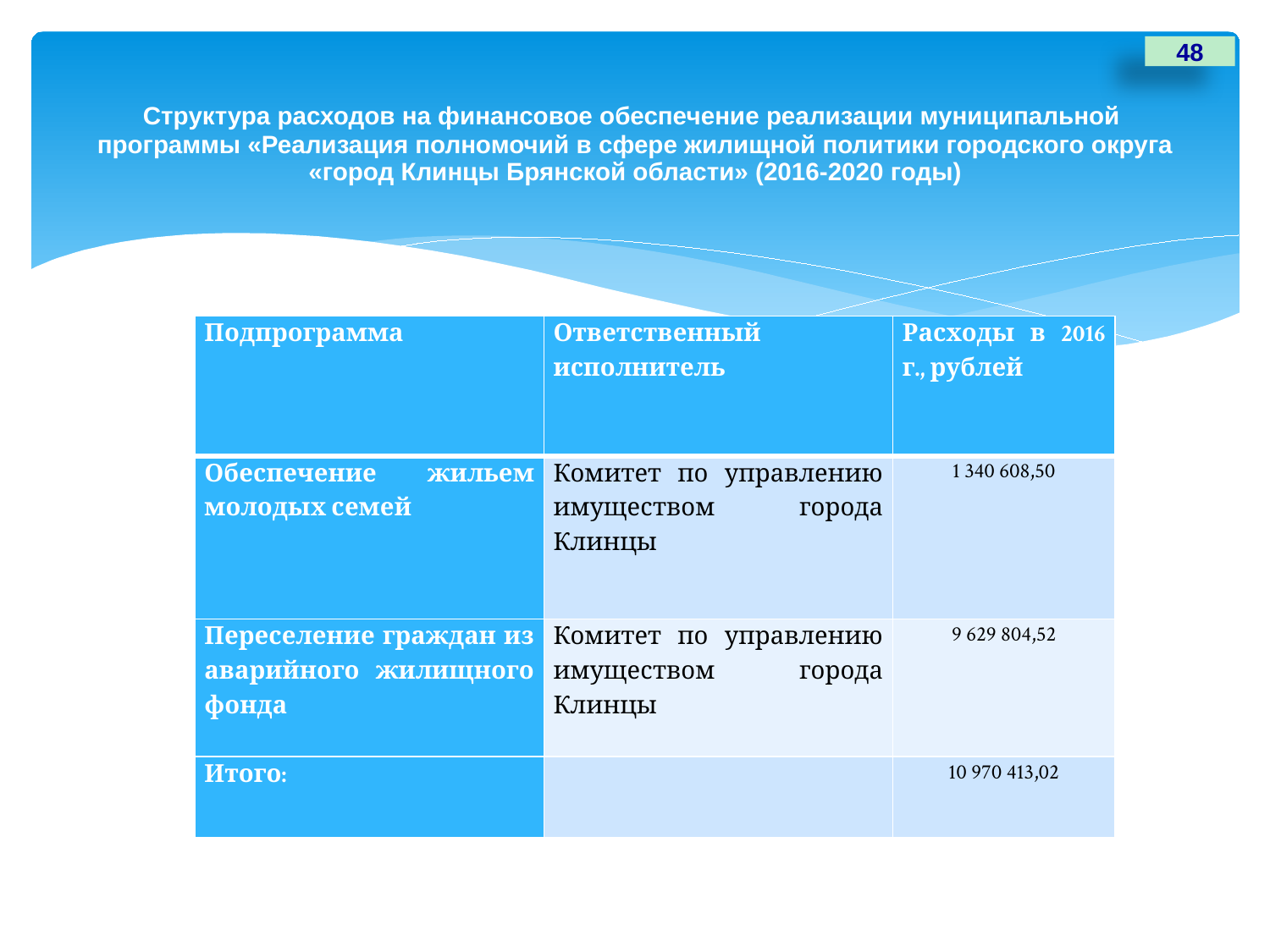

48
# Структура расходов на финансовое обеспечение реализации муниципальной  программы «Реализация полномочий в сфере жилищной политики городского округа «город Клинцы Брянской области» (2016-2020 годы)
| Подпрограмма | Ответственный исполнитель | Расходы в 2016 г., рублей |
| --- | --- | --- |
| Обеспечение жильем молодых семей | Комитет по управлению имуществом города Клинцы | 1 340 608,50 |
| Переселение граждан из аварийного жилищного фонда | Комитет по управлению имуществом города Клинцы | 9 629 804,52 |
| Итого: |  | 10 970 413,02 |